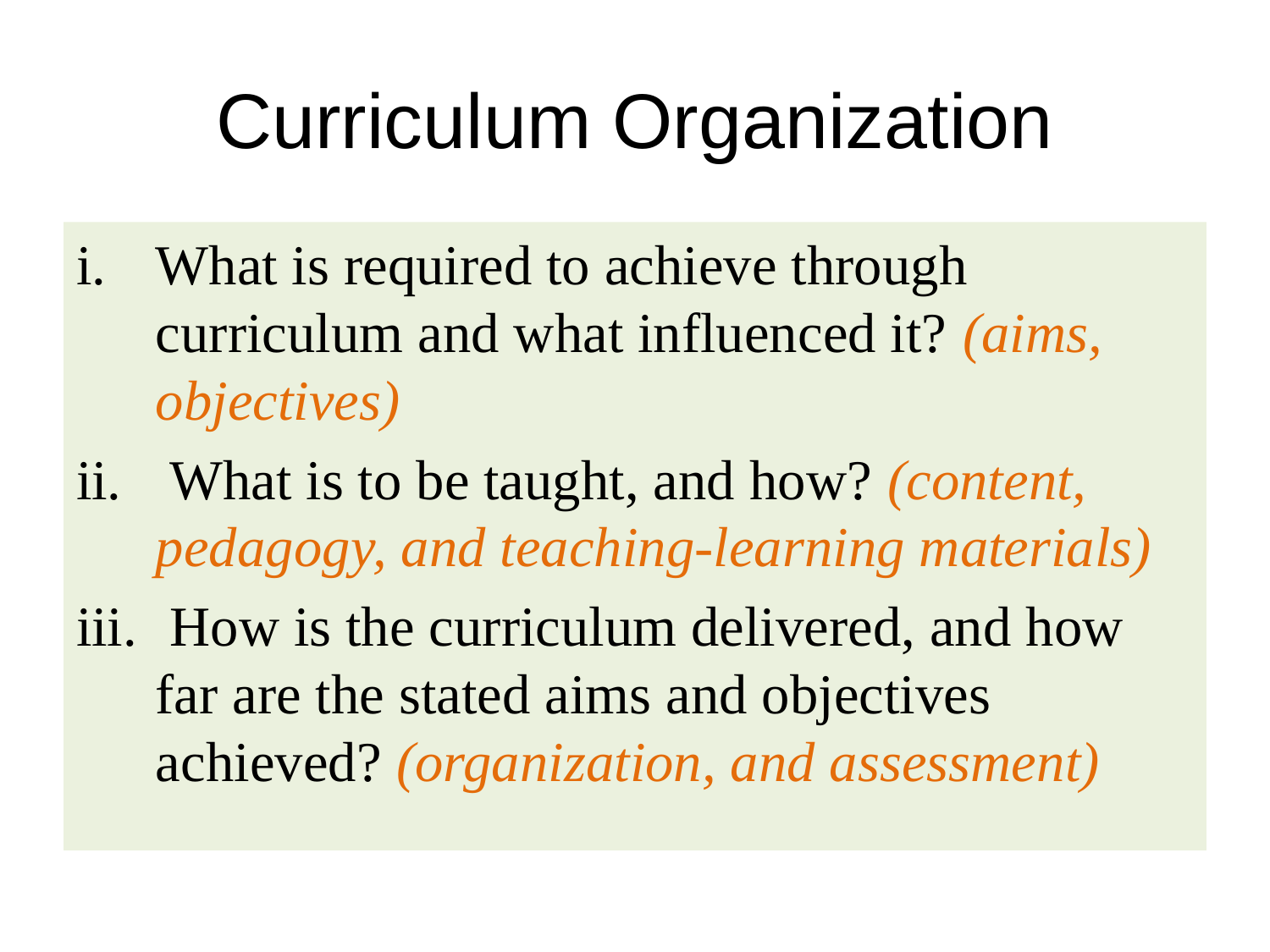

# Curriculum Organization
What is required to achieve through curriculum and what influenced it? (aims, objectives)
 What is to be taught, and how? (content, pedagogy, and teaching-learning materials)
 How is the curriculum delivered, and how far are the stated aims and objectives achieved? (organization, and assessment)